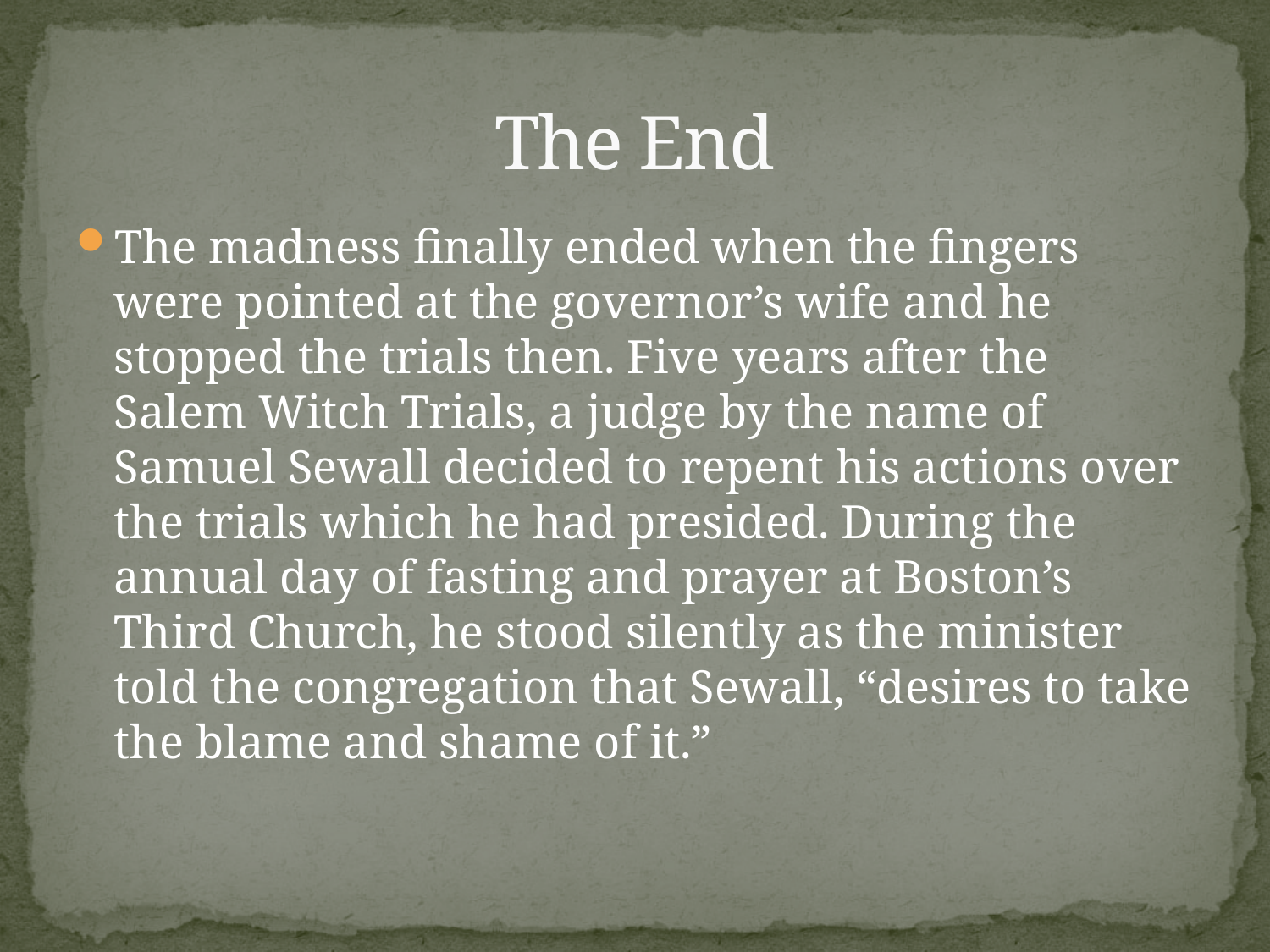

# The End
The madness finally ended when the fingers were pointed at the governor’s wife and he stopped the trials then. Five years after the Salem Witch Trials, a judge by the name of Samuel Sewall decided to repent his actions over the trials which he had presided. During the annual day of fasting and prayer at Boston’s Third Church, he stood silently as the minister told the congregation that Sewall, “desires to take the blame and shame of it.”